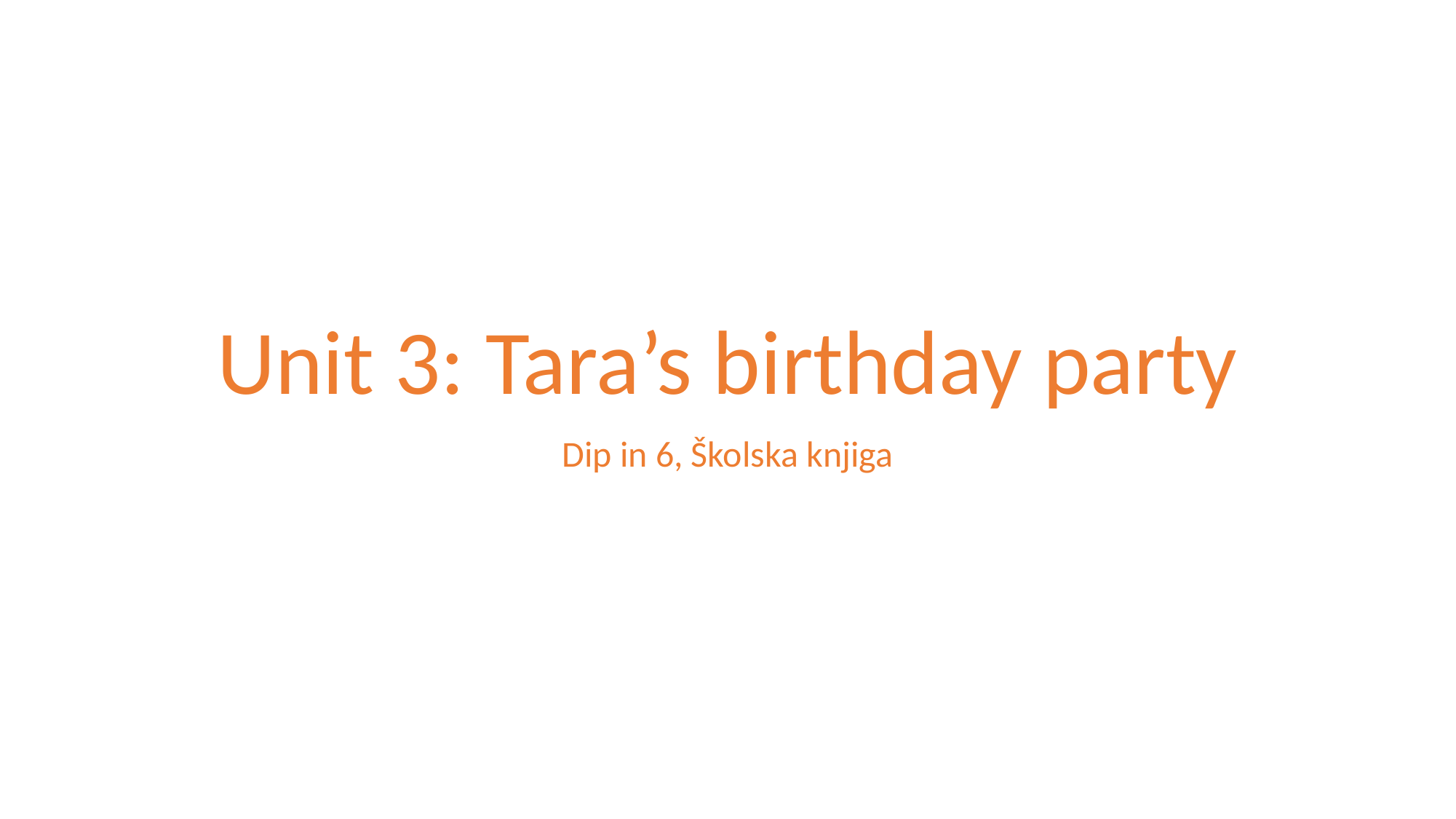

# Unit 3: Tara’s birthday party
Dip in 6, Školska knjiga